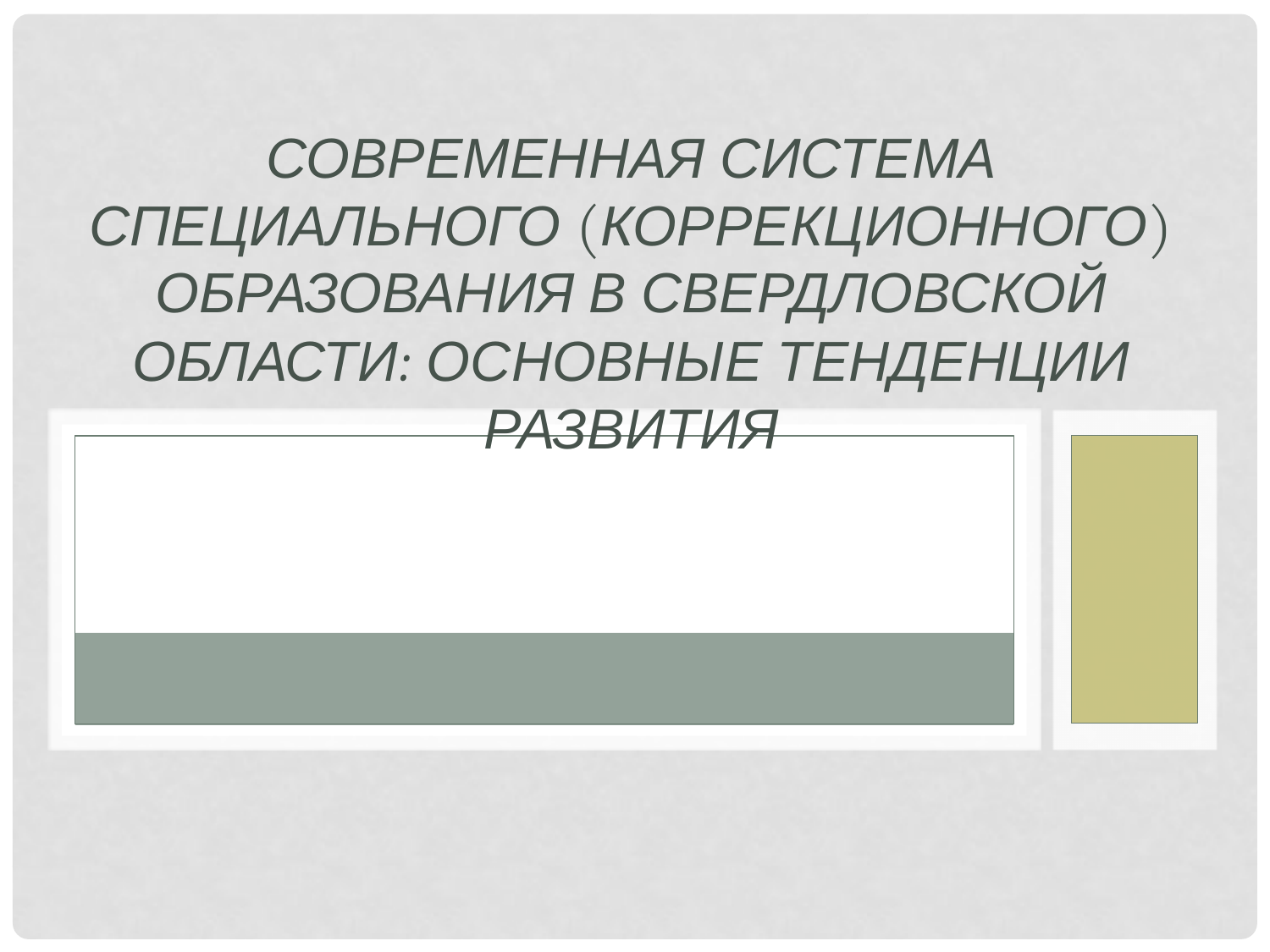

# Современная система специального (коррекционного) образования в Свердловской области: основные тенденции развития